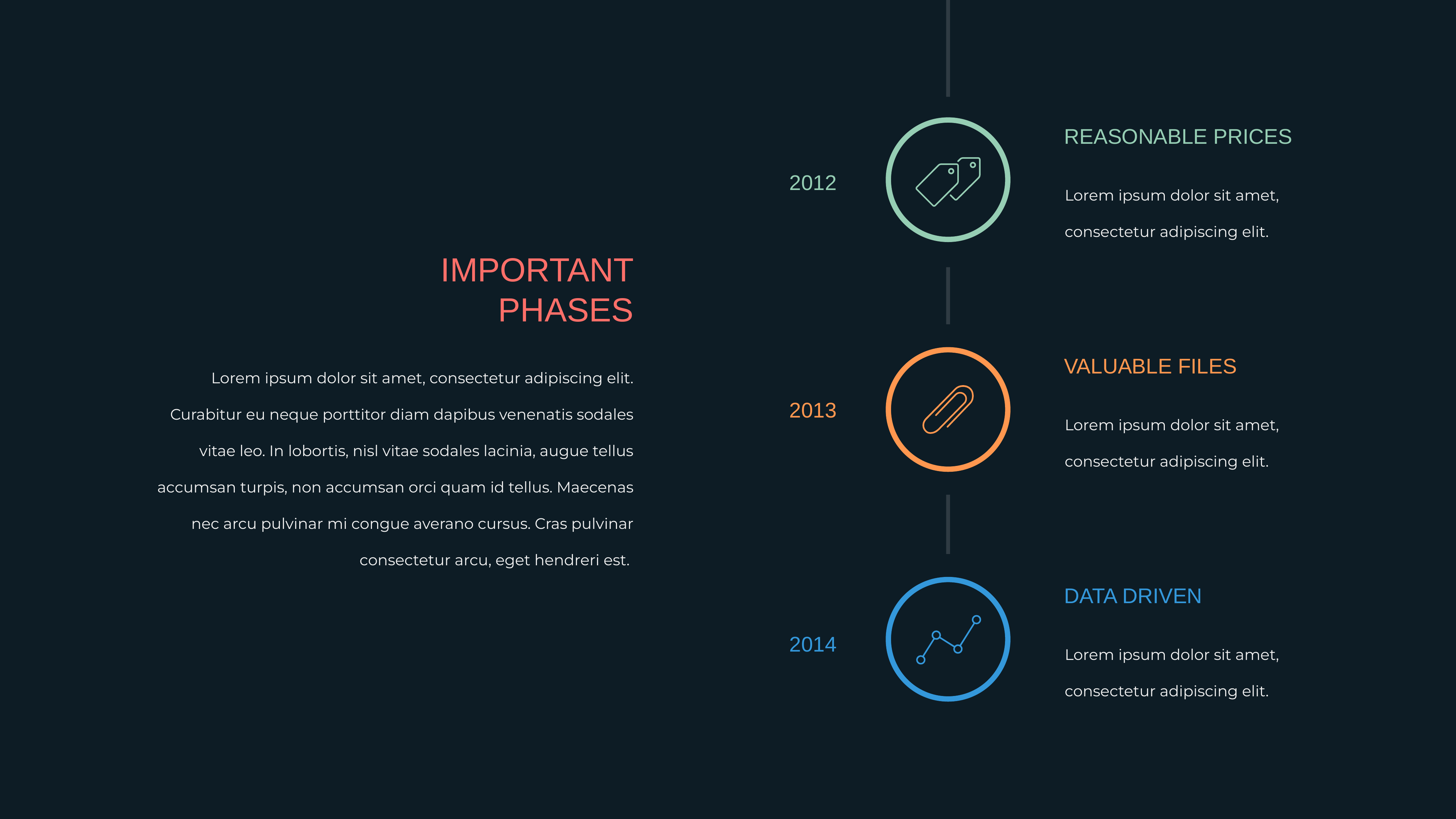

REASONABLE PRICES

Lorem ipsum dolor sit amet, consectetur adipiscing elit.
2012
IMPORTANT PHASES

Lorem ipsum dolor sit amet, consectetur adipiscing elit. Curabitur eu neque porttitor diam dapibus venenatis sodales vitae leo. In lobortis, nisl vitae sodales lacinia, augue tellus accumsan turpis, non accumsan orci quam id tellus. Maecenas nec arcu pulvinar mi congue averano cursus. Cras pulvinar consectetur arcu, eget hendreri est.
VALUABLE FILES

2013
Lorem ipsum dolor sit amet, consectetur adipiscing elit.

DATA DRIVEN

Lorem ipsum dolor sit amet, consectetur adipiscing elit.
2014